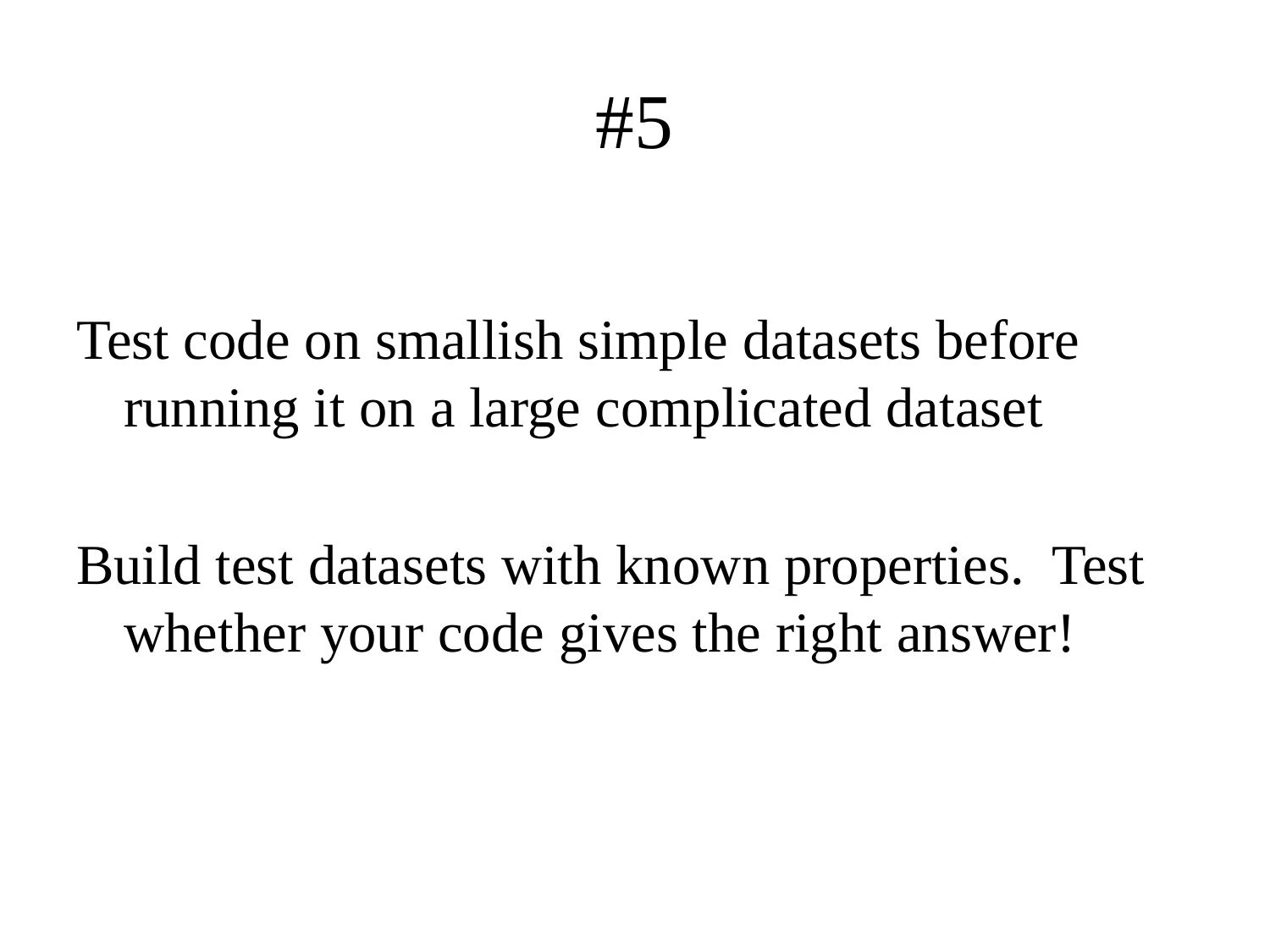

# #5
Test code on smallish simple datasets before running it on a large complicated dataset

Build test datasets with known properties.  Test whether your code gives the right answer!